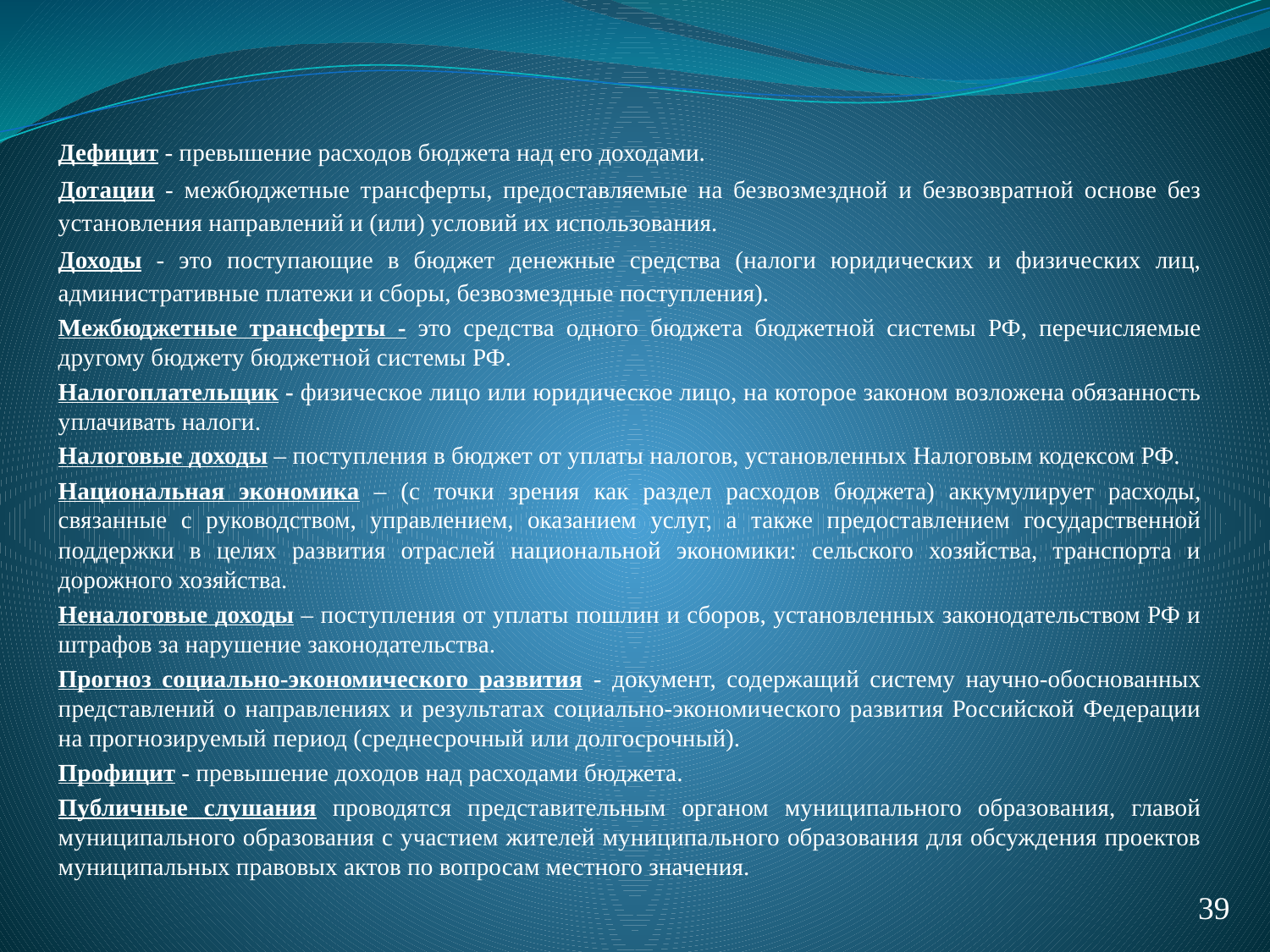

Дефицит - превышение расходов бюджета над его доходами.
Дотации - межбюджетные трансферты, предоставляемые на безвозмездной и безвозвратной основе без установления направлений и (или) условий их использования.
Доходы - это поступающие в бюджет денежные средства (налоги юридических и физических лиц, административные платежи и сборы, безвозмездные поступления).
Межбюджетные трансферты - это средства одного бюджета бюджетной системы РФ, перечисляемые другому бюджету бюджетной системы РФ.
Налогоплательщик - физическое лицо или юридическое лицо, на которое законом возложена обязанность уплачивать налоги.
Налоговые доходы – поступления в бюджет от уплаты налогов, установленных Налоговым кодексом РФ.
Национальная экономика – (с точки зрения как раздел расходов бюджета) аккумулирует расходы, связанные с руководством, управлением, оказанием услуг, а также предоставлением государственной поддержки в целях развития отраслей национальной экономики: сельского хозяйства, транспорта и дорожного хозяйства.
Неналоговые доходы – поступления от уплаты пошлин и сборов, установленных законодательством РФ и штрафов за нарушение законодательства.
Прогноз социально-экономического развития - документ, содержащий систему научно-обоснованных представлений о направлениях и результатах социально-экономического развития Российской Федерации на прогнозируемый период (среднесрочный или долгосрочный).
Профицит - превышение доходов над расходами бюджета.
Публичные слушания проводятся представительным органом муниципального образования, главой муниципального образования с участием жителей муниципального образования для обсуждения проектов муниципальных правовых актов по вопросам местного значения.
39